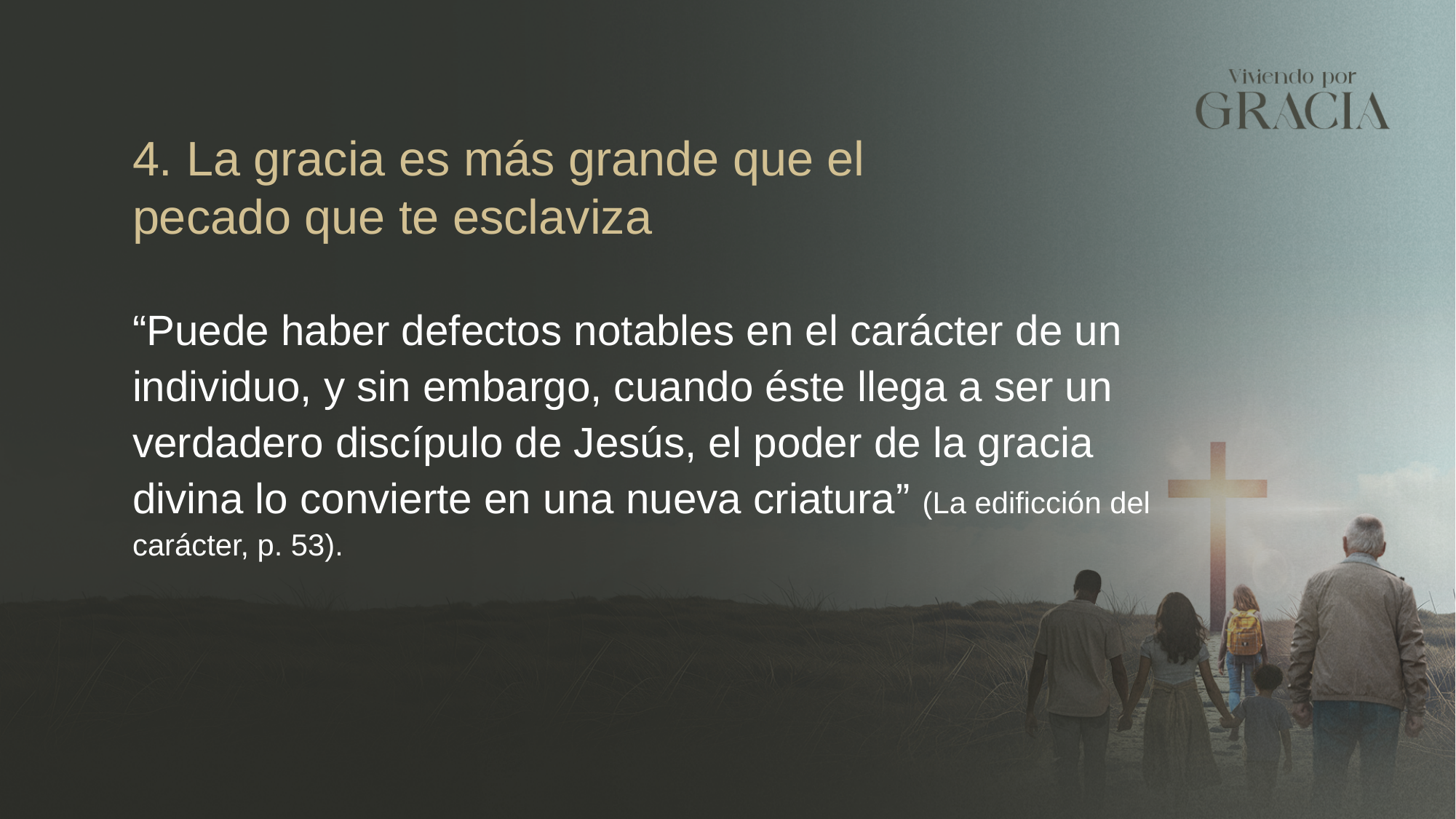

4. La gracia es más grande que el pecado que te esclaviza
“Puede haber defectos notables en el carácter de un individuo, y sin embargo, cuando éste llega a ser un verdadero discípulo de Jesús, el poder de la gracia divina lo convierte en una nueva criatura” (La edificción del carácter, p. 53).